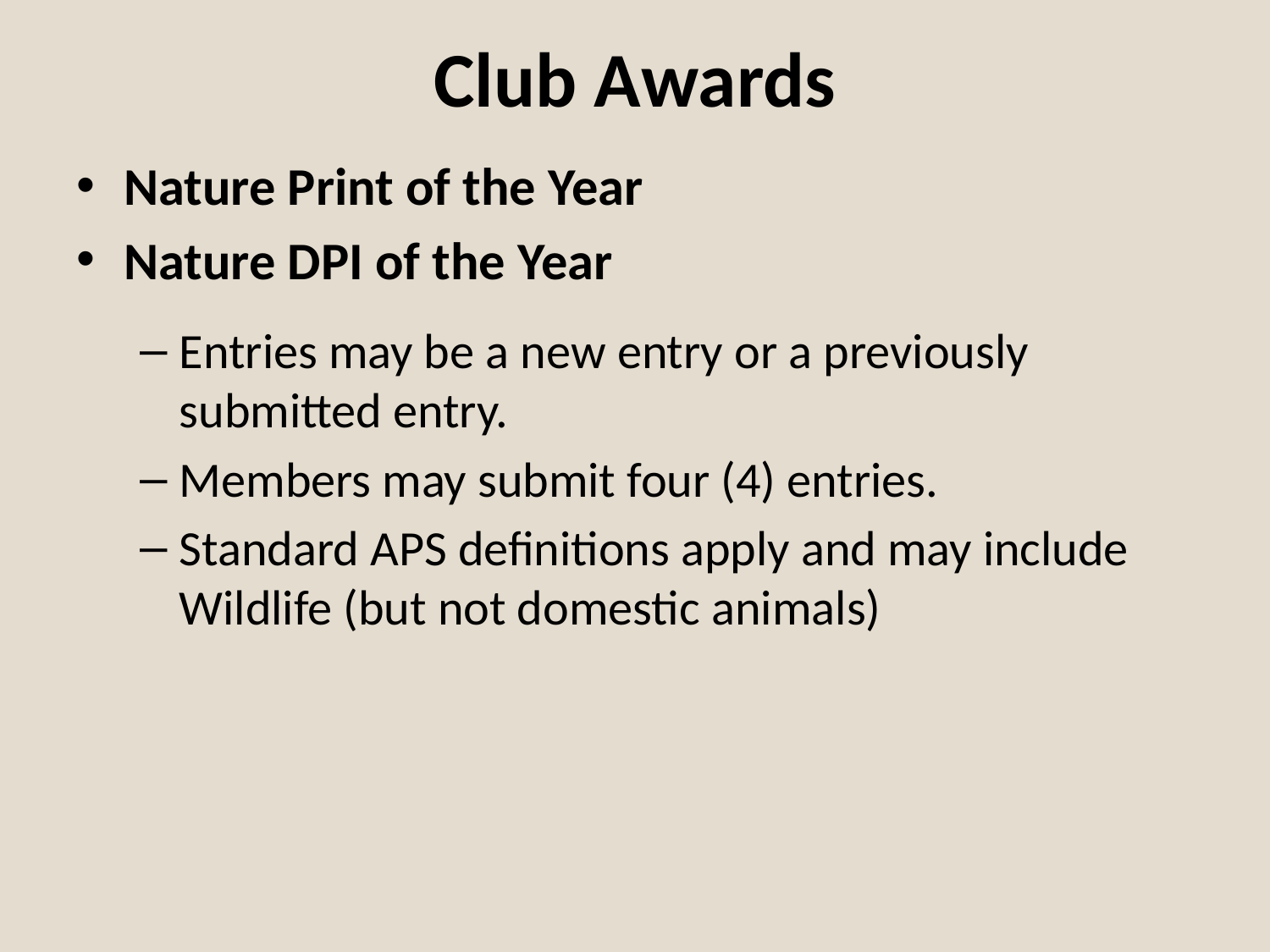

# Club Awards
Nature Print of the Year
Nature DPI of the Year

Entries may be a new entry or a previously submitted entry.
Members may submit four (4) entries.
Standard APS definitions apply and may include Wildlife (but not domestic animals)